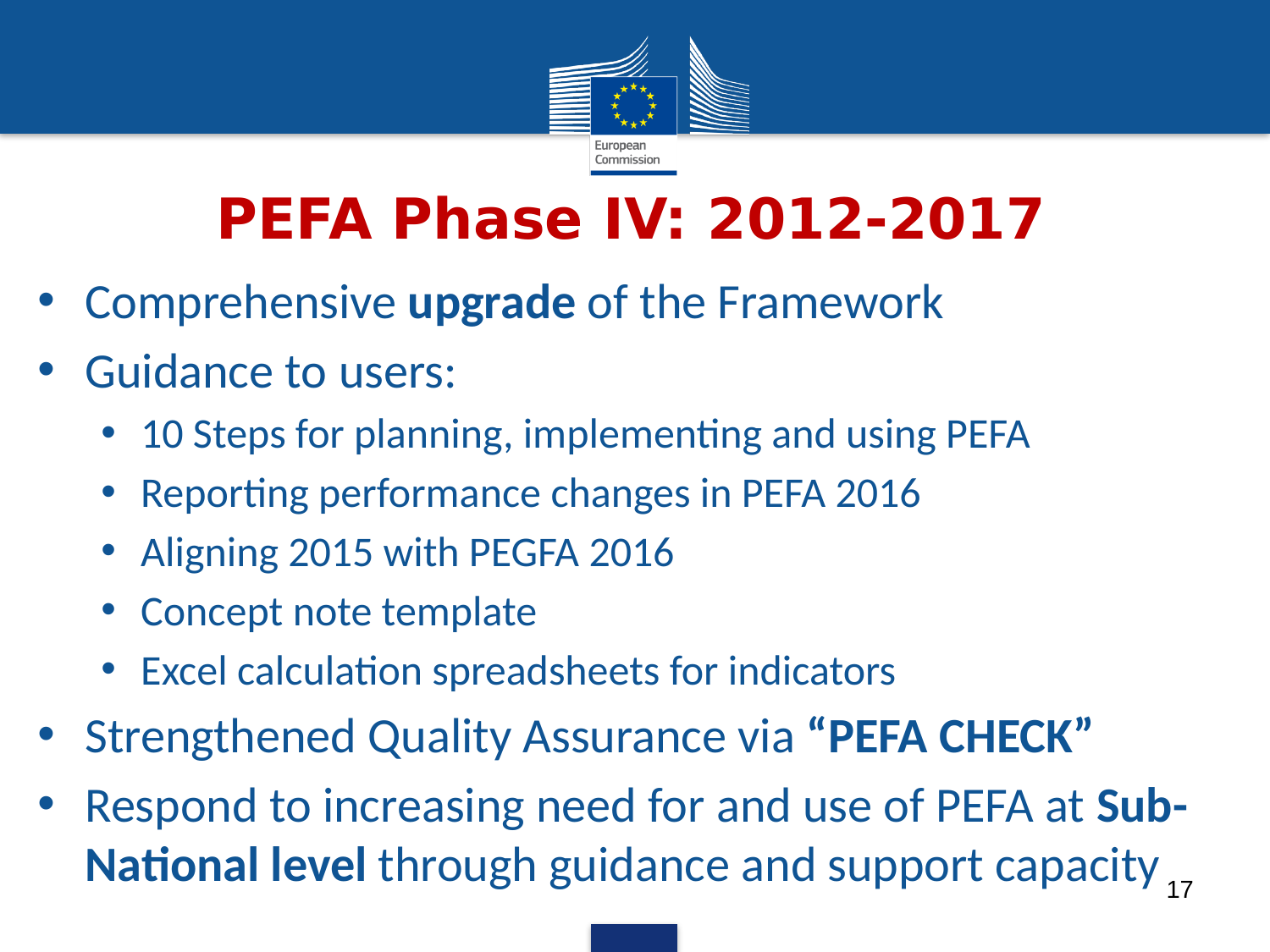

# PEFA Phase IV: 2012-2017

Comprehensive upgrade of the Framework
Guidance to users:
10 Steps for planning, implementing and using PEFA
Reporting performance changes in PEFA 2016
Aligning 2015 with PEGFA 2016
Concept note template
Excel calculation spreadsheets for indicators
Strengthened Quality Assurance via “PEFA CHECK”
Respond to increasing need for and use of PEFA at Sub- National level through guidance and support capacity

17